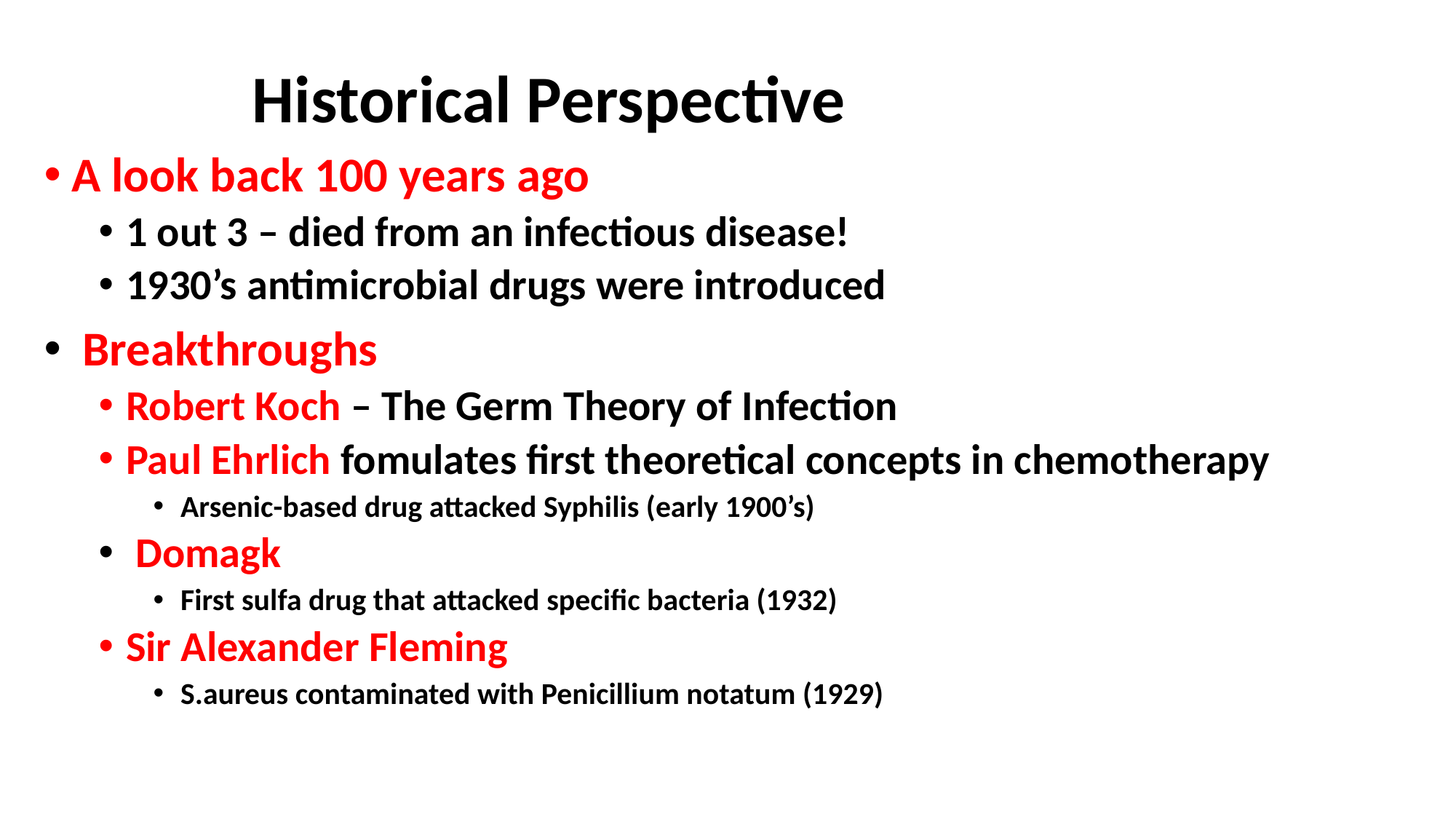

# Historical Perspective
A look back 100 years ago
1 out 3 – died from an infectious disease!
1930’s antimicrobial drugs were introduced
 Breakthroughs
Robert Koch – The Germ Theory of Infection
Paul Ehrlich fomulates first theoretical concepts in chemotherapy
Arsenic-based drug attacked Syphilis (early 1900’s)
 Domagk
First sulfa drug that attacked specific bacteria (1932)
Sir Alexander Fleming
S.aureus contaminated with Penicillium notatum (1929)